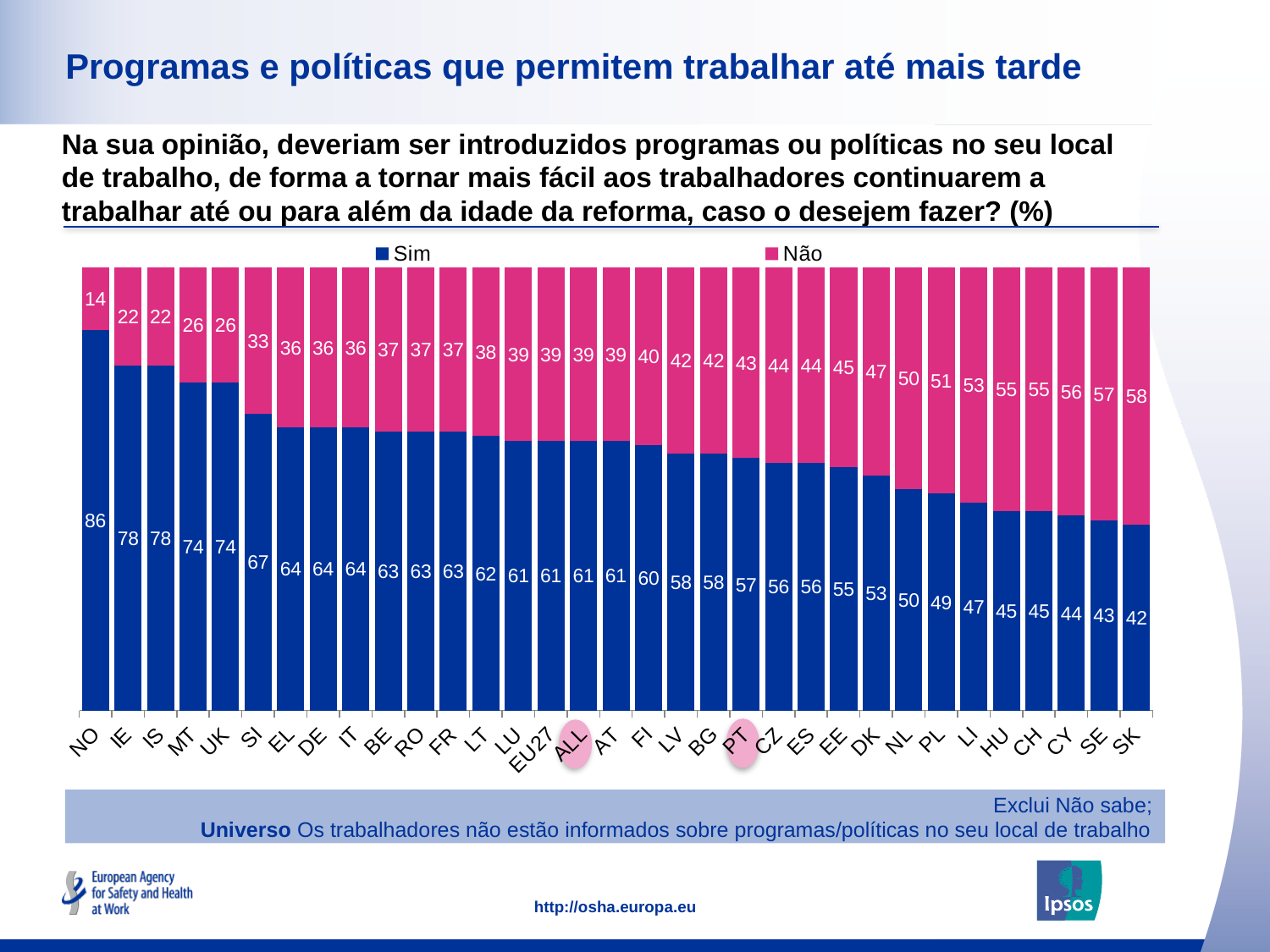

### Chart: Ipsos Ribbon Rules

| Category |  |
|---|---|
Programas e políticas que permitem trabalhar até mais tarde
Na sua opinião, deveriam ser introduzidos programas ou políticas no seu local
de trabalho, de forma a tornar mais fácil aos trabalhadores continuarem a trabalhar até ou para além da idade da reforma, caso o desejem fazer? (%)

### Chart

| Category | Sim | Não |
|---|---|---|
| NO | 86.0 | 14.0 |
| IE | 78.0 | 22.0 |
| IS | 78.0 | 22.0 |
| MT | 74.0 | 26.0 |
| UK | 74.0 | 26.0 |
| SI | 67.0 | 33.0 |
| EL | 64.0 | 36.0 |
| DE | 64.0 | 36.0 |
| IT | 64.0 | 36.0 |
| BE | 63.0 | 37.0 |
| RO | 63.0 | 37.0 |
| FR | 63.0 | 37.0 |
| LT | 62.0 | 38.0 |
| LU | 61.0 | 39.0 |
| EU27 | 61.0 | 39.0 |
| ALL | 61.0 | 39.0 |
| AT | 61.0 | 39.0 |
| FI | 60.0 | 40.0 |
| LV | 58.0 | 42.0 |
| BG | 58.0 | 42.0 |
| PT | 57.0 | 43.0 |
| CZ | 56.0 | 44.0 |
| ES | 56.0 | 44.0 |
| EE | 55.0 | 45.0 |
| DK | 53.0 | 47.0 |
| NL | 50.0 | 50.0 |
| PL | 49.0 | 51.0 |
| LI | 47.0 | 53.0 |
| HU | 45.0 | 55.0 |
| CH | 45.0 | 55.0 |
| CY | 44.0 | 56.0 |
| SE | 43.0 | 57.0 |
| SK | 42.0 | 58.0 |

Exclui Não sabe;
 Universo Os trabalhadores não estão informados sobre programas/políticas no seu local de trabalho